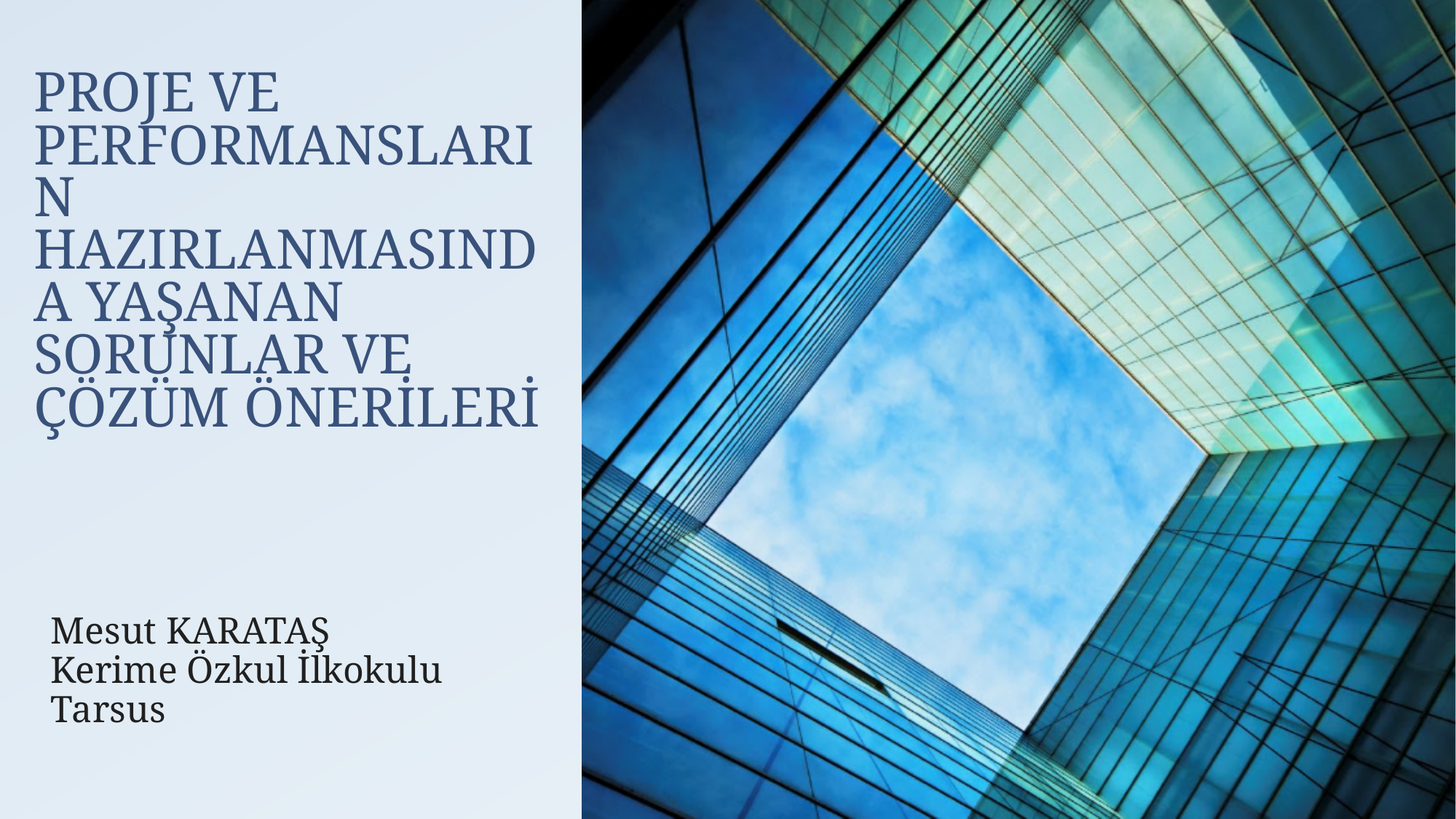

# PROJE VE PERFORMANSLARIN HAZIRLANMASINDA YAŞANAN SORUNLAR VE ÇÖZÜM ÖNERİLERİ
Mesut KARATAŞ
Kerime Özkul İlkokulu
Tarsus